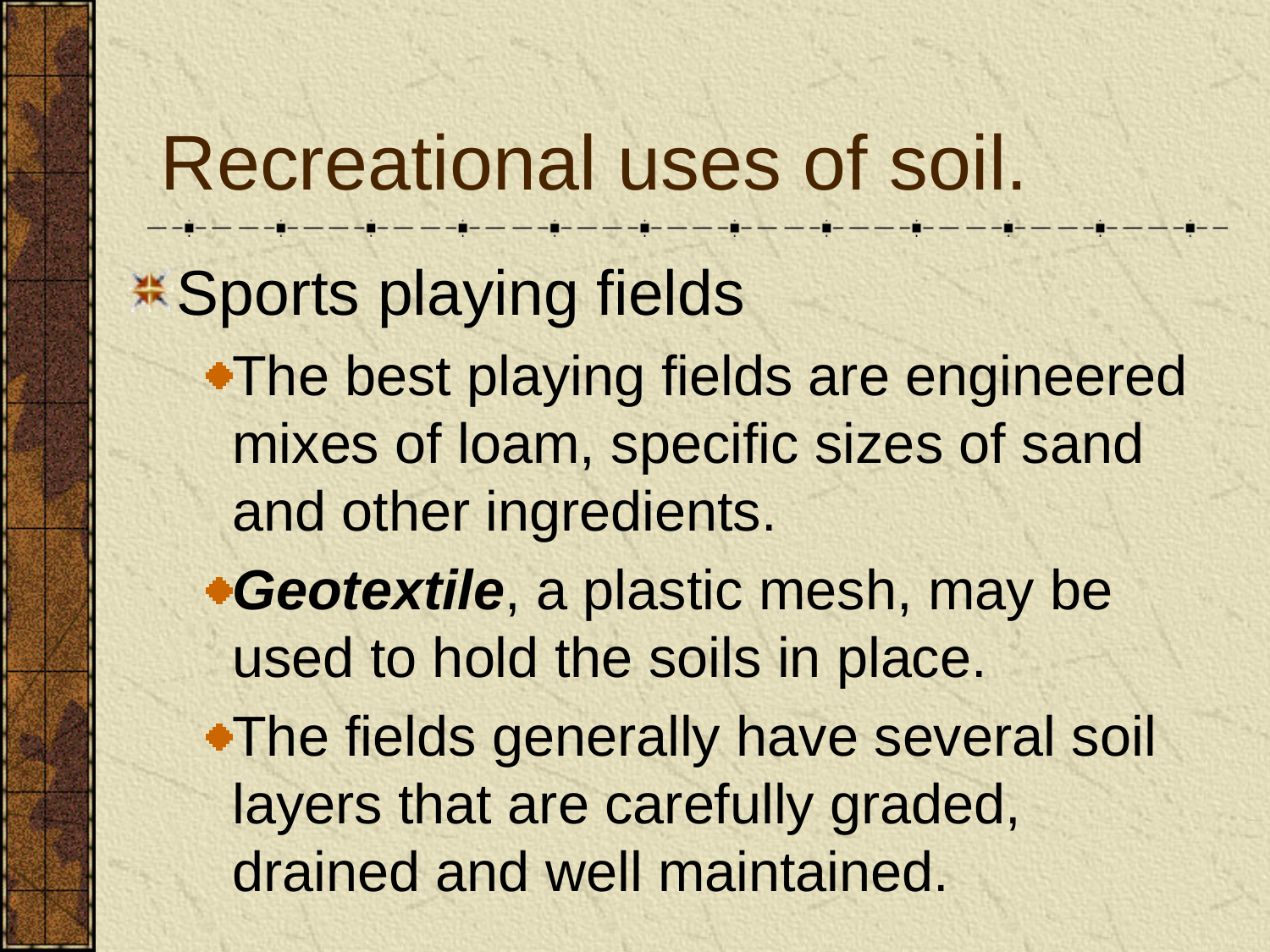

# Recreational uses of soil.
Sports playing fields
The best playing fields are engineered mixes of loam, specific sizes of sand and other ingredients.
Geotextile, a plastic mesh, may be used to hold the soils in place.
The fields generally have several soil layers that are carefully graded, drained and well maintained.